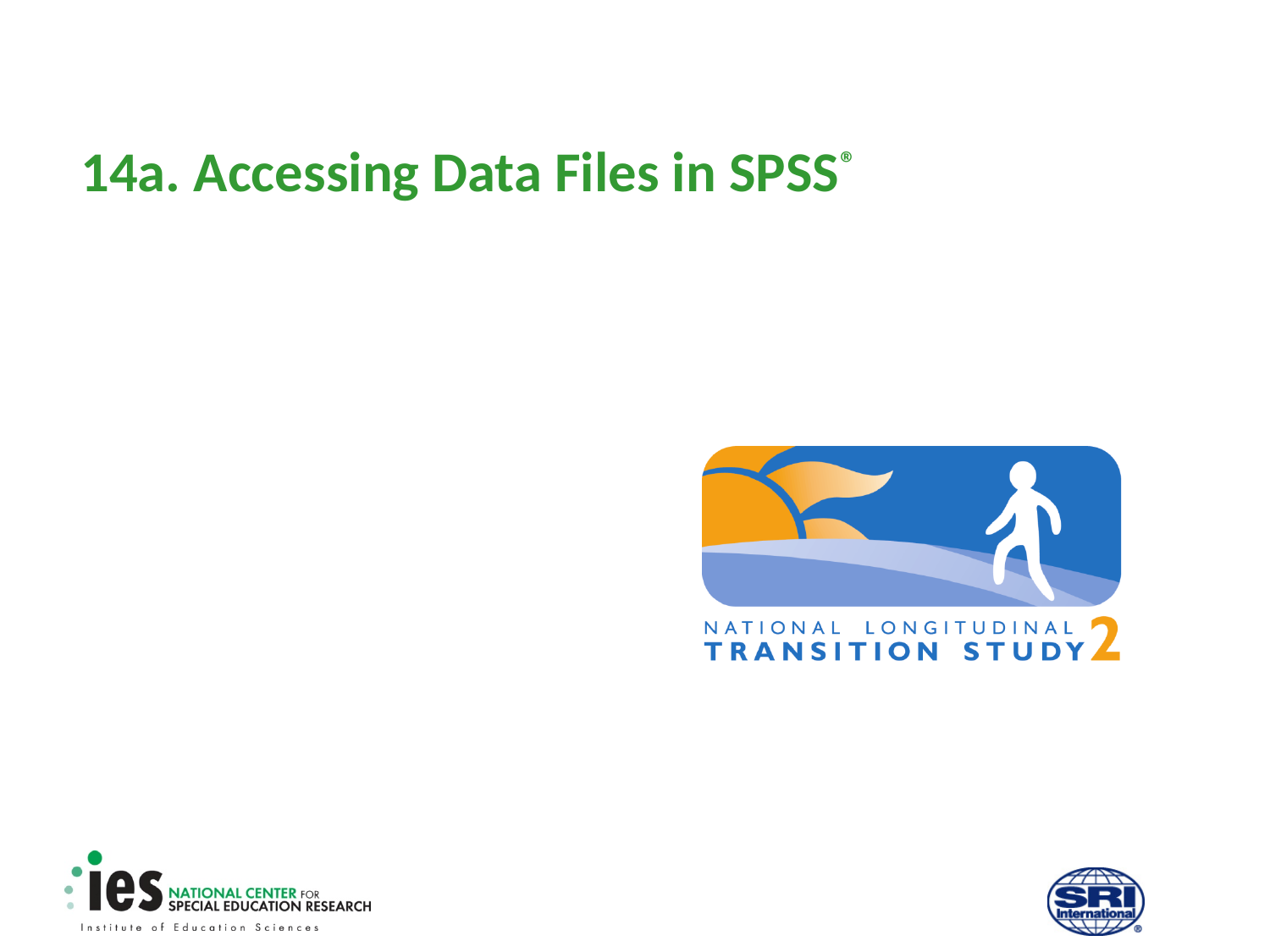

# 14a. Accessing Data Files in SPSS®